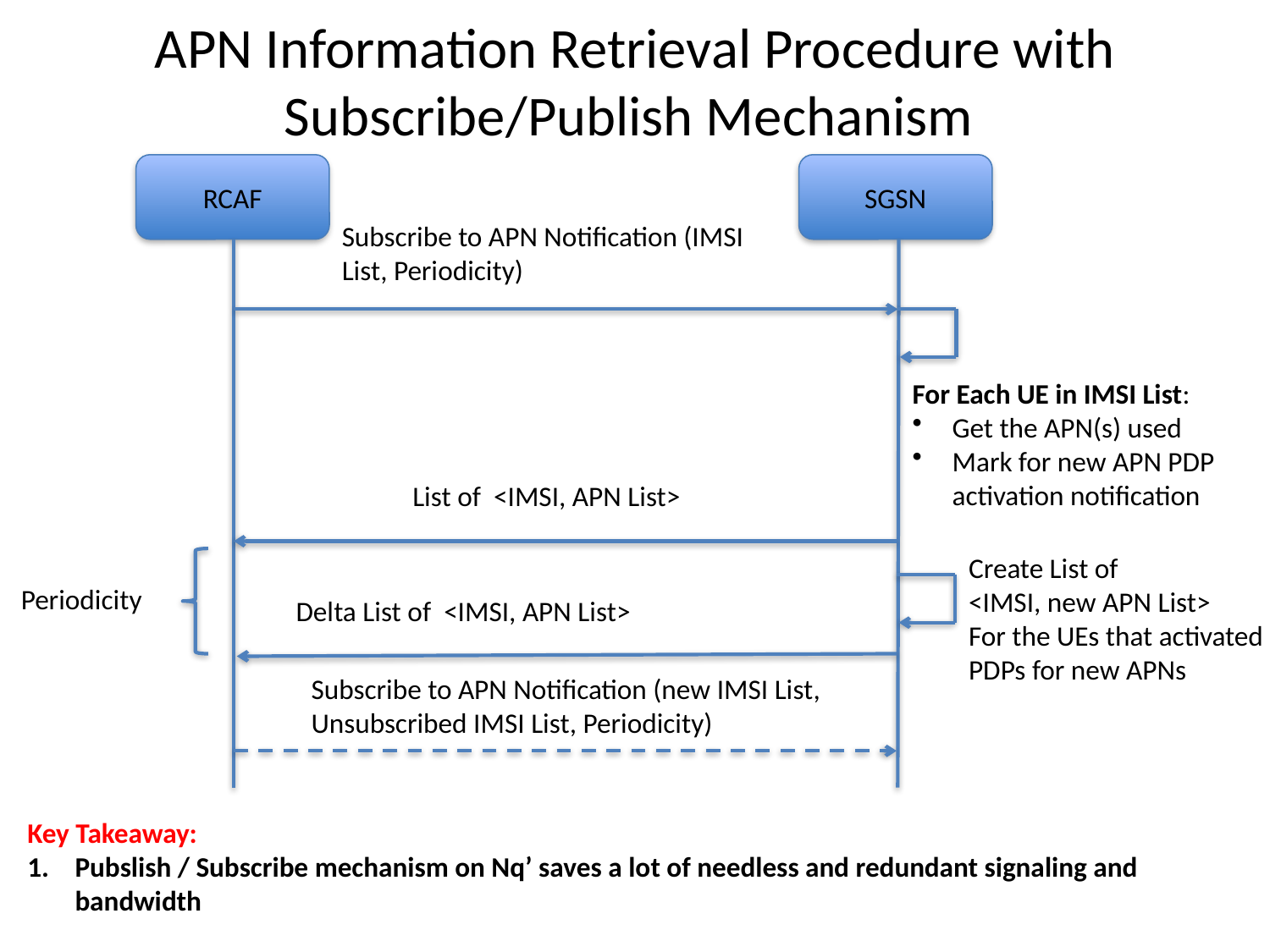

# APN Information Retrieval Procedure with Subscribe/Publish Mechanism
RCAF
SGSN
Subscribe to APN Notification (IMSI List, Periodicity)
For Each UE in IMSI List:
Get the APN(s) used
Mark for new APN PDP activation notification
List of  <IMSI, APN List>
Create List of
<IMSI, new APN List>
For the UEs that activated
PDPs for new APNs

Periodicity
Delta List of  <IMSI, APN List>
Subscribe to APN Notification (new IMSI List, Unsubscribed IMSI List, Periodicity)
Key Takeaway:
Pubslish / Subscribe mechanism on Nq’ saves a lot of needless and redundant signaling and bandwidth